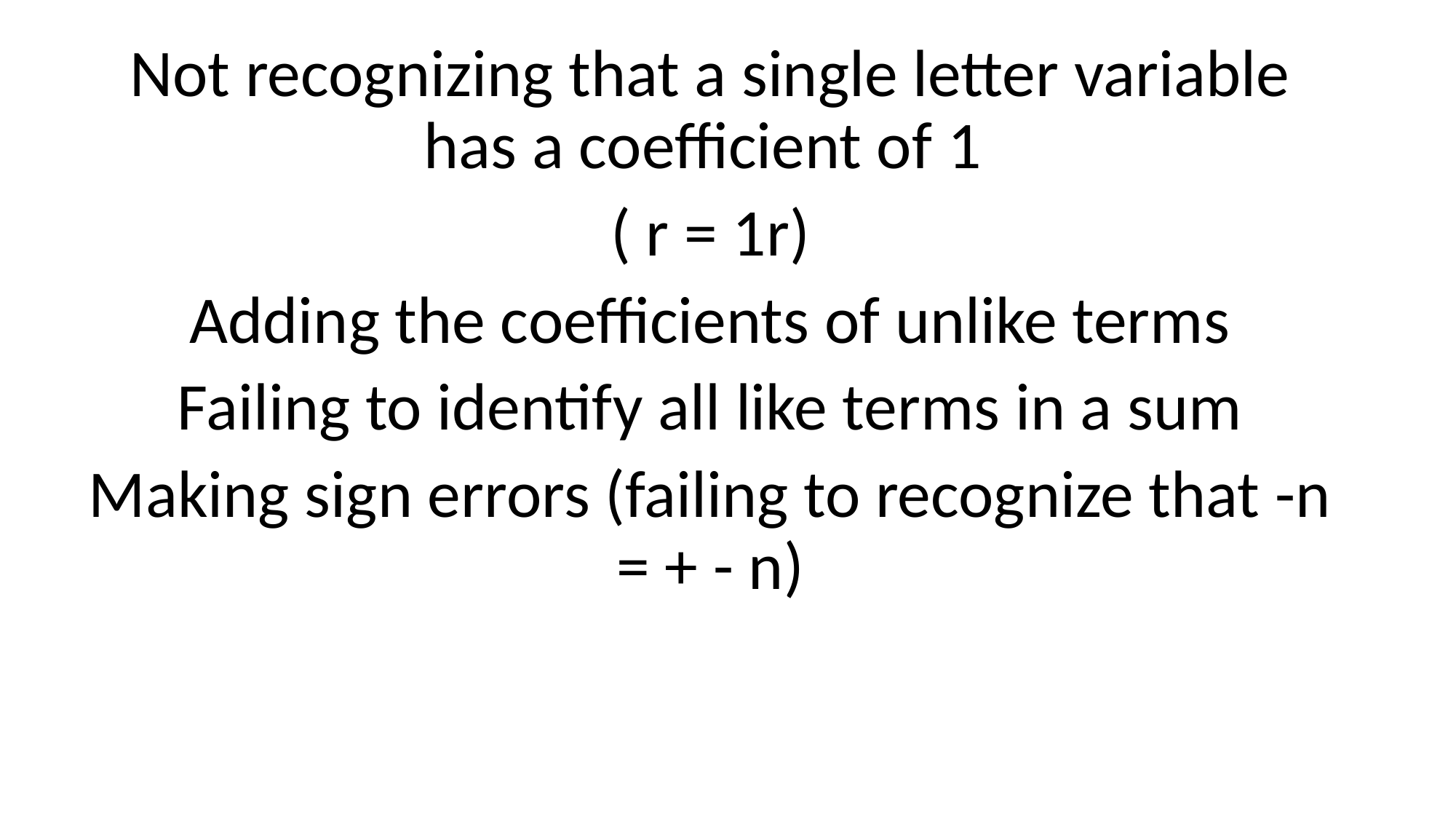

Not recognizing that a single letter variable has a coefficient of 1
( r = 1r)
Adding the coefficients of unlike terms
Failing to identify all like terms in a sum
Making sign errors (failing to recognize that -n = + - n)